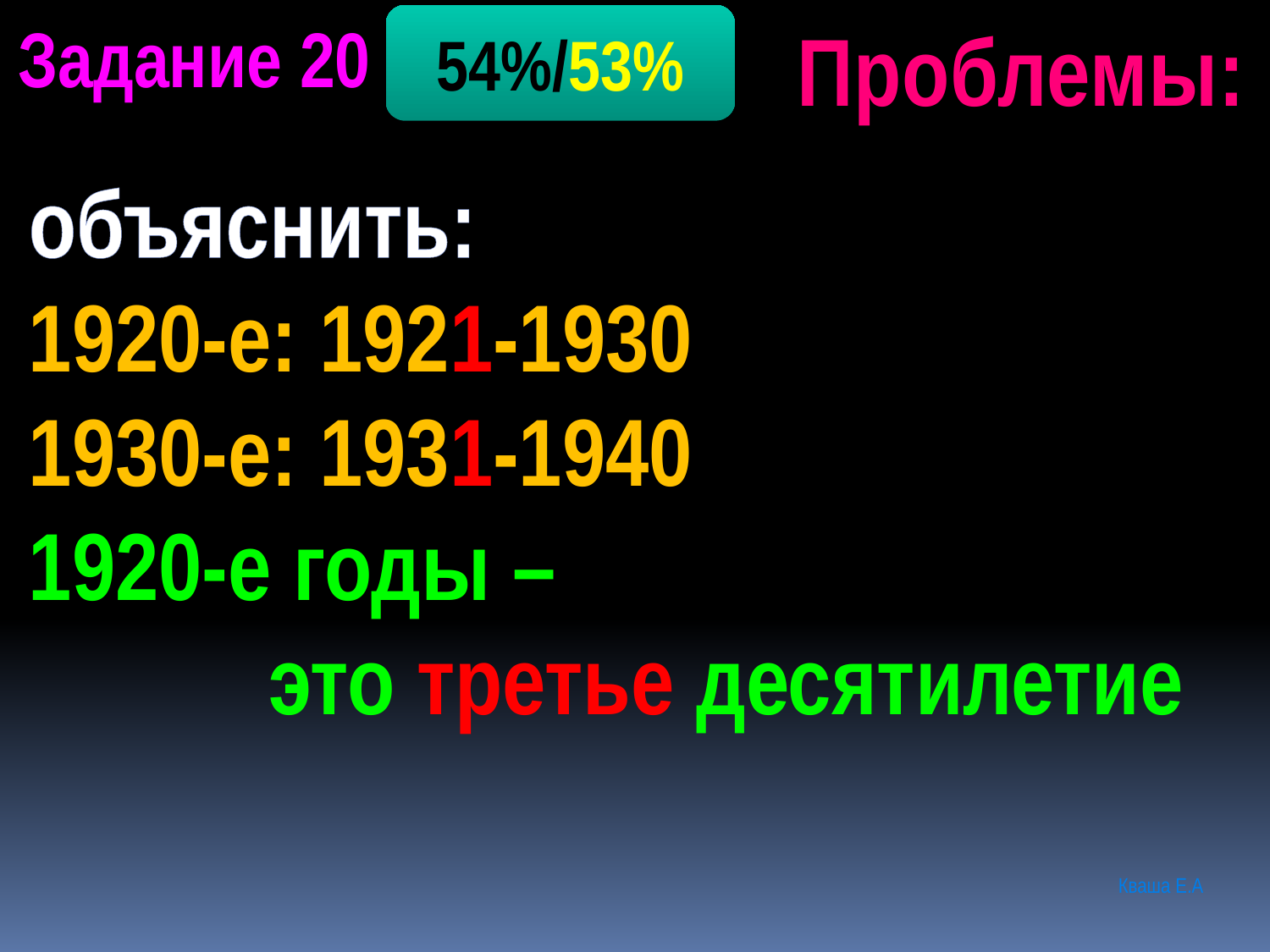

Задание 20
54%/53%
Проблемы:
объяснить:
1920-е: 1921-1930
1930-е: 1931-1940
1920-е годы –
           это третье десятилетие
Кваша Е.А